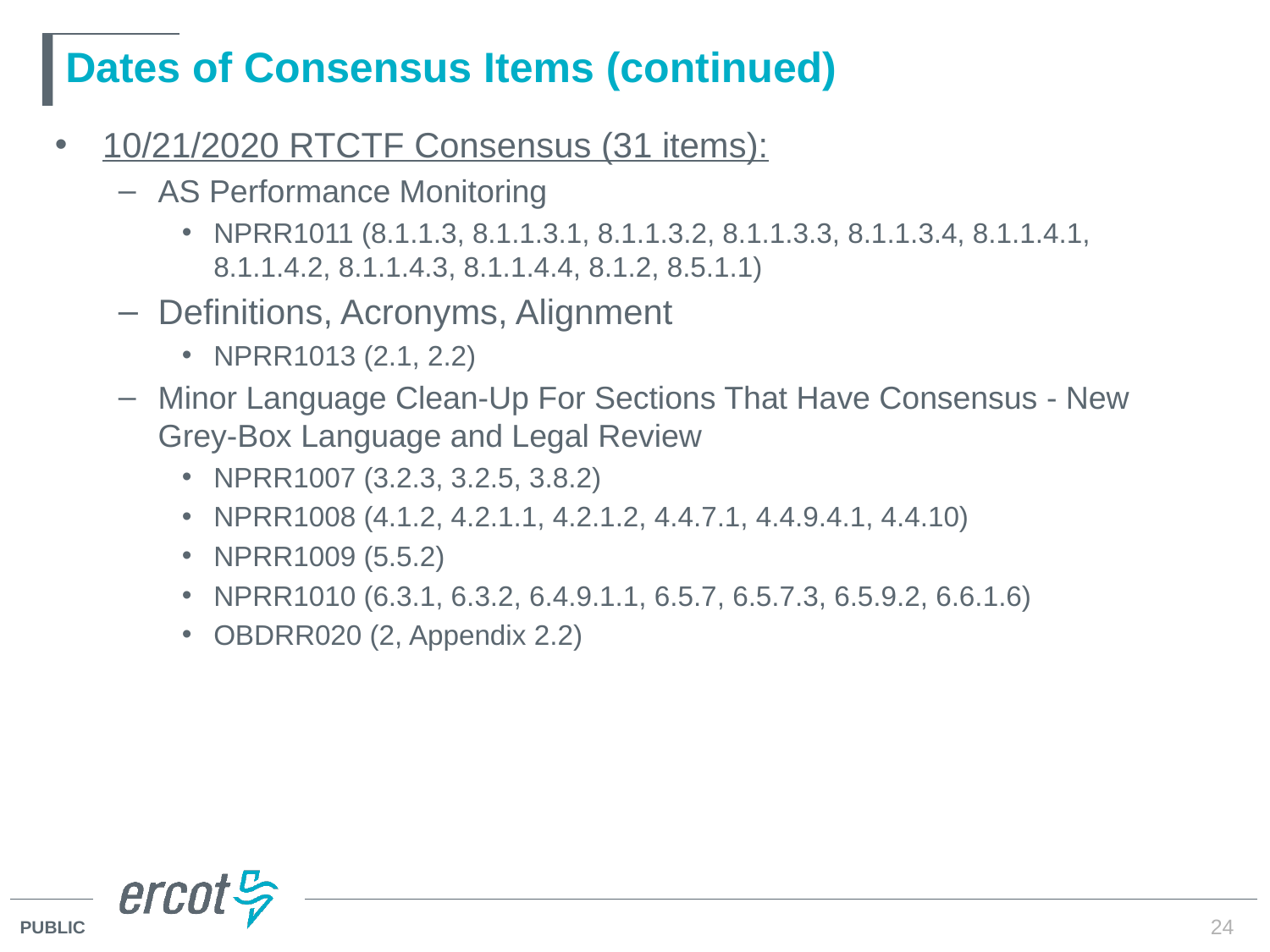

# Dates of Consensus Items (continued)
10/21/2020 RTCTF Consensus (31 items):
AS Performance Monitoring
NPRR1011 (8.1.1.3, 8.1.1.3.1, 8.1.1.3.2, 8.1.1.3.3, 8.1.1.3.4, 8.1.1.4.1, 8.1.1.4.2, 8.1.1.4.3, 8.1.1.4.4, 8.1.2, 8.5.1.1)
Definitions, Acronyms, Alignment
NPRR1013 (2.1, 2.2)
Minor Language Clean-Up For Sections That Have Consensus - New Grey-Box Language and Legal Review
NPRR1007 (3.2.3, 3.2.5, 3.8.2)
NPRR1008 (4.1.2, 4.2.1.1, 4.2.1.2, 4.4.7.1, 4.4.9.4.1, 4.4.10)
NPRR1009 (5.5.2)
NPRR1010 (6.3.1, 6.3.2, 6.4.9.1.1, 6.5.7, 6.5.7.3, 6.5.9.2, 6.6.1.6)
OBDRR020 (2, Appendix 2.2)

24